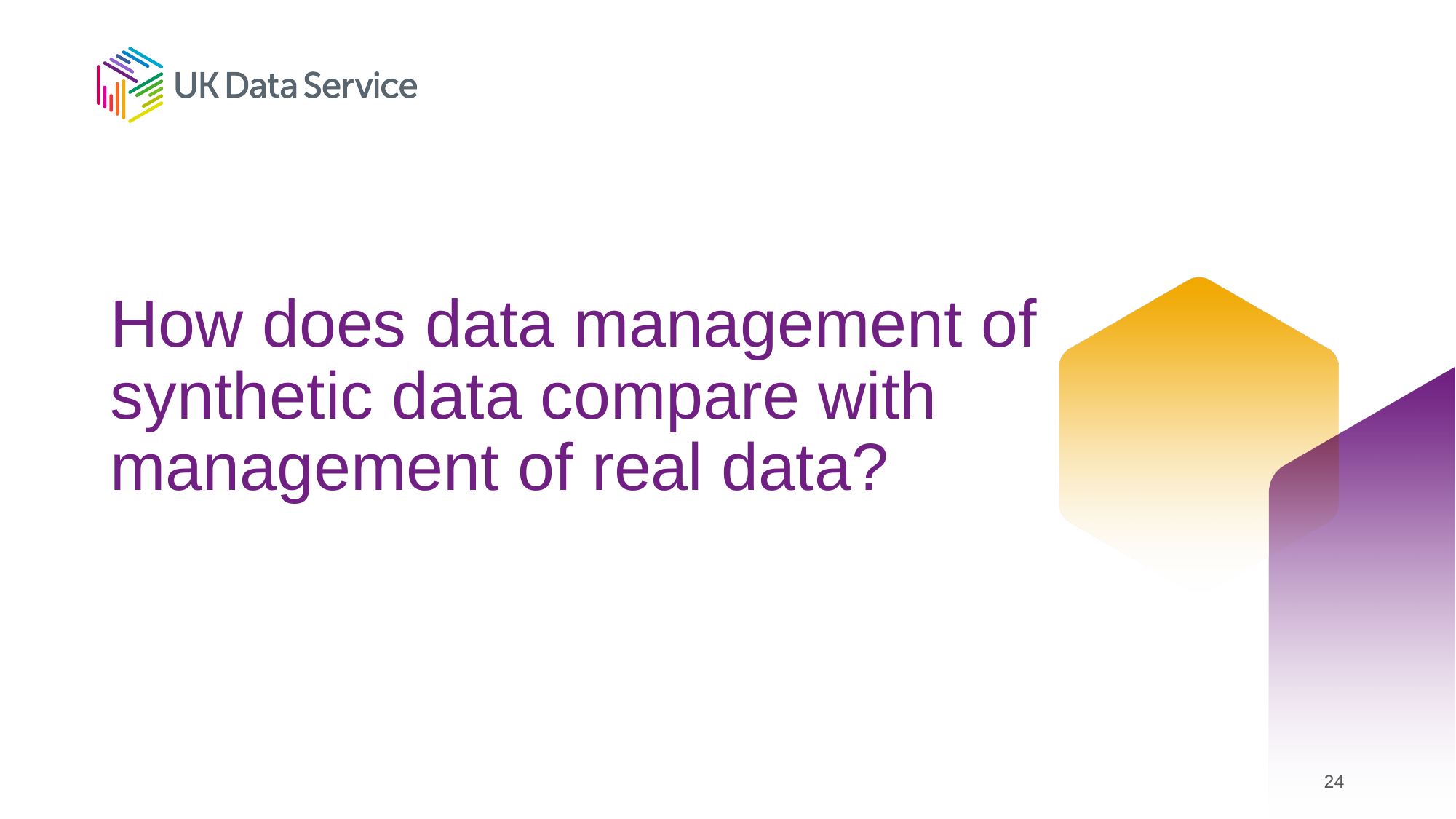

# How does data management of synthetic data compare with management of real data?
24